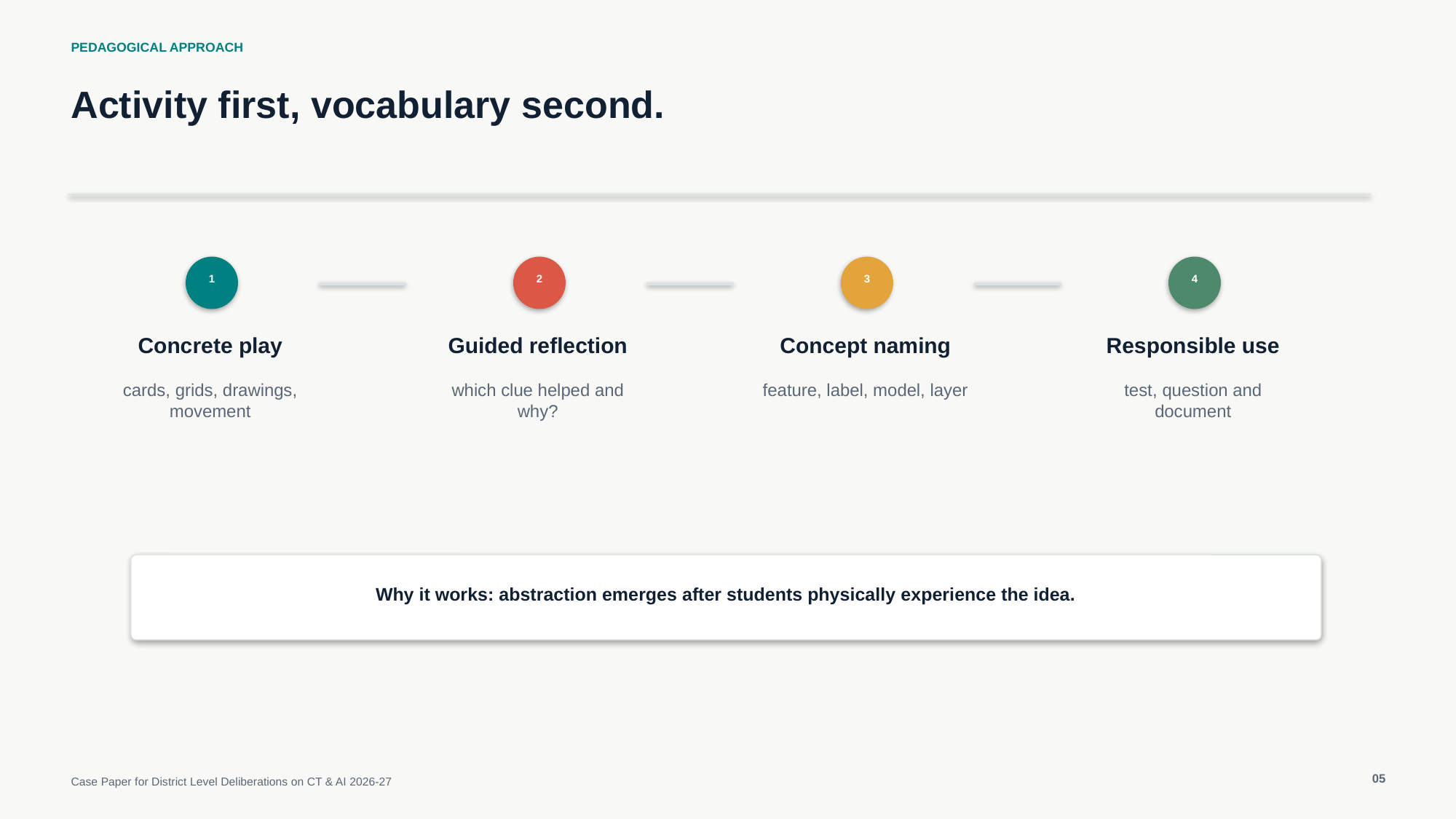

PEDAGOGICAL APPROACH
Activity first, vocabulary second.

1
2
3
4
Concrete play
Guided reflection
Concept naming
Responsible use
cards, grids, drawings, movement
which clue helped and why?
feature, label, model, layer
test, question and document

Why it works: abstraction emerges after students physically experience the idea.
05
Case Paper for District Level Deliberations on CT & AI 2026-27